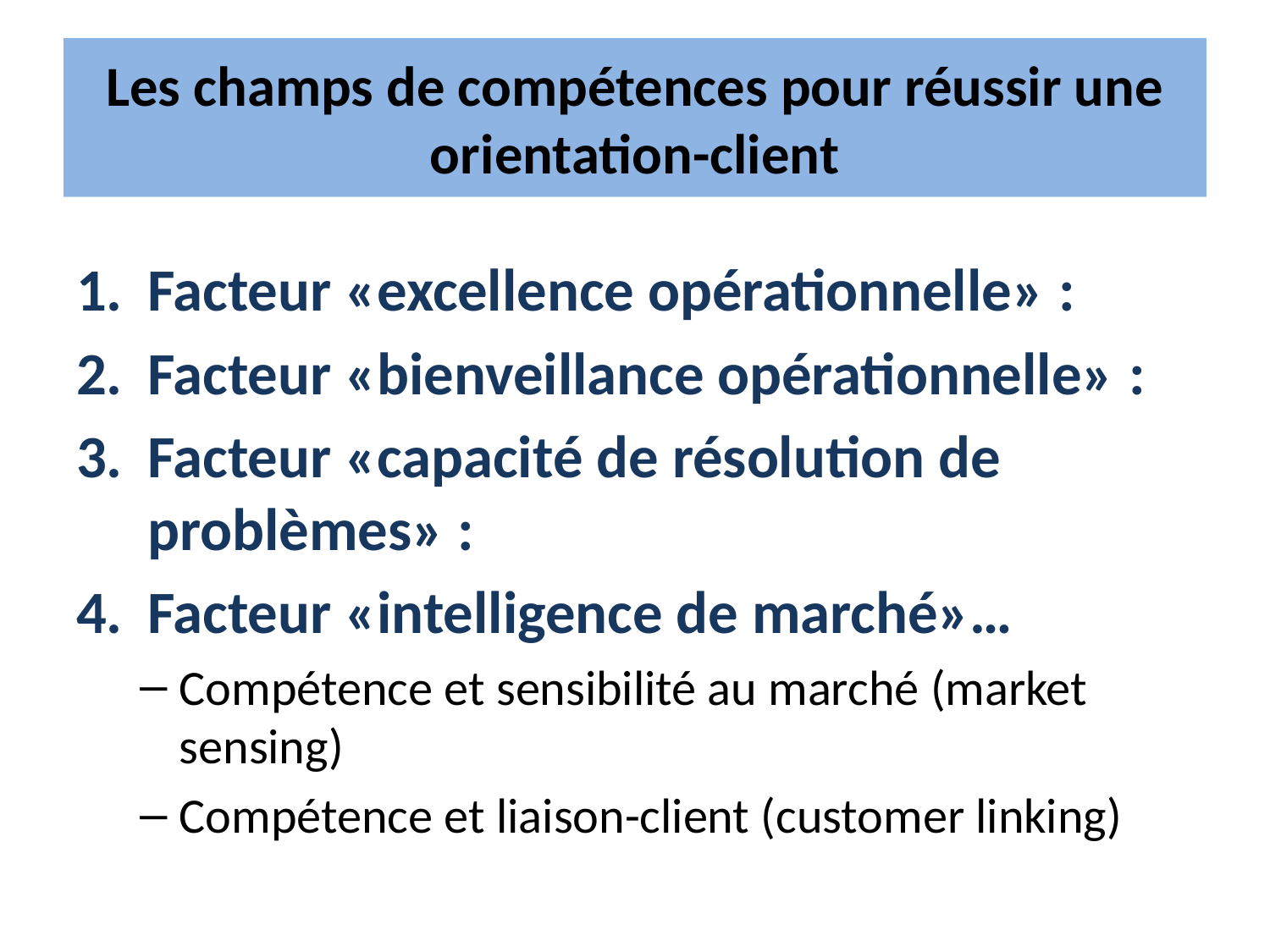

# Les champs de compétences pour réussir une orientation-client
Facteur «excellence opérationnelle» :
Facteur «bienveillance opérationnelle» :
Facteur «capacité de résolution de problèmes» :
Facteur «intelligence de marché»…
Compétence et sensibilité au marché (market sensing)
Compétence et liaison-client (customer linking)